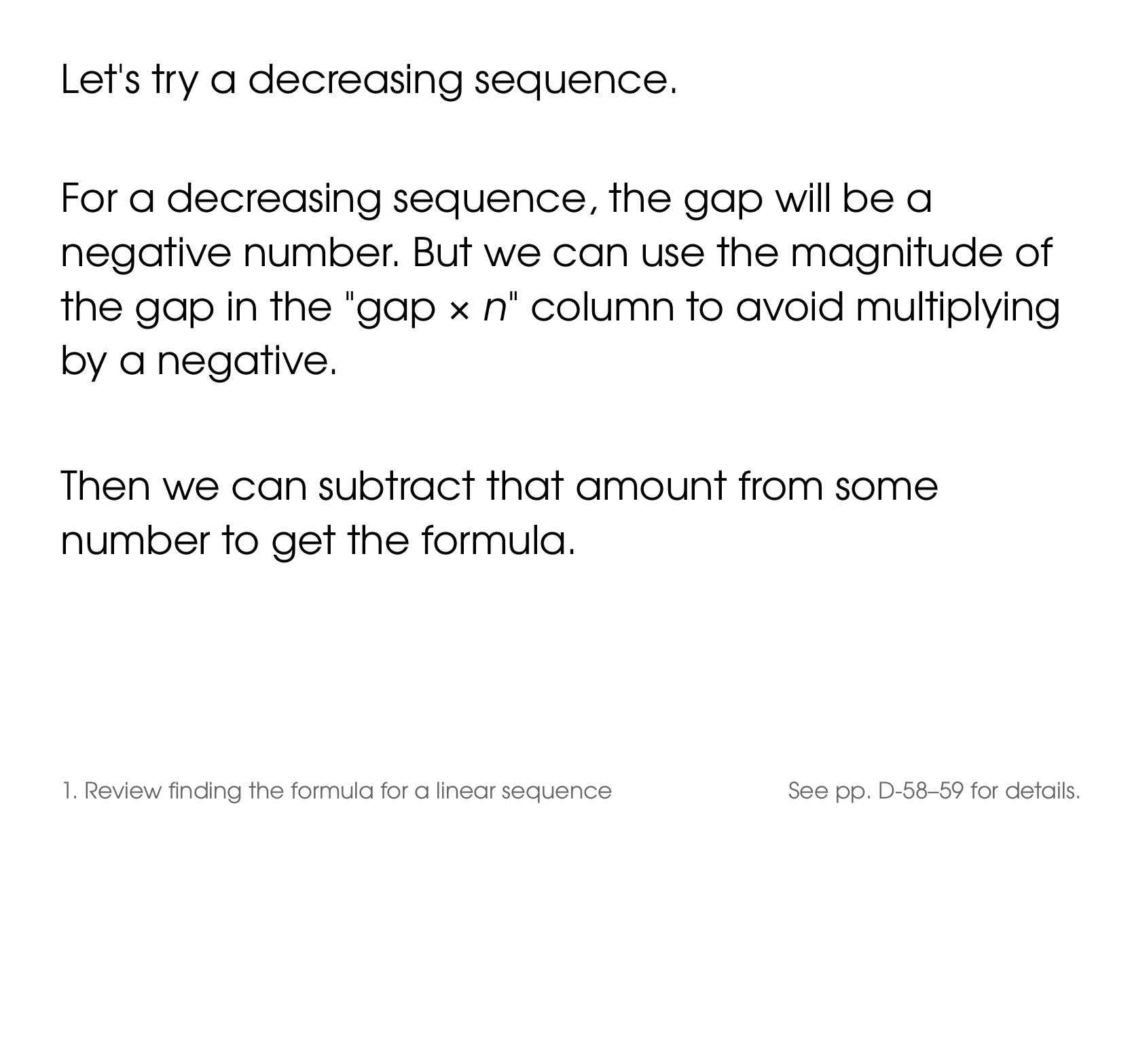

Let's try a decreasing sequence.
For a decreasing sequence, the gap will be a negative number. But we can use the magnitude of the gap in the "gap × n" column to avoid multiplying by a negative.
Then we can subtract that amount from some number to get the formula.
1. Review finding the formula for a linear sequence
See pp. D-58–59 for details.